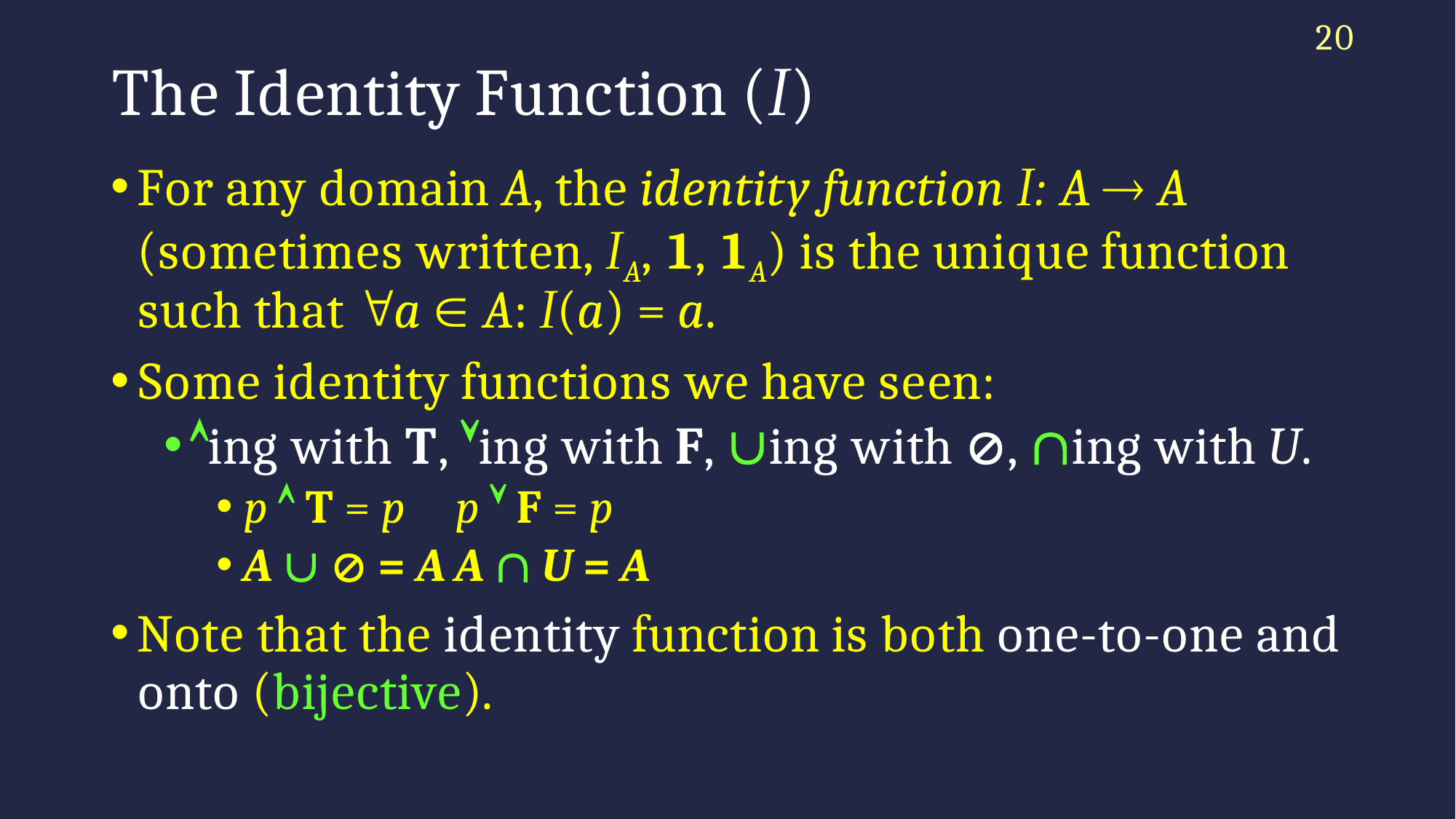

20
# The Identity Function (I)
For any domain A, the identity function I: A → A (sometimes written, IA, 1, 1A) is the unique function such that ∀a ∈ A: I(a) = a.
Some identity functions we have seen:
∧ing with T, ∨ing with F, ∪ing with ∅, ∩ing with U.
p ∧ T = p				p ∨ F = p
A ∪ ∅ = A			A ∩ U = A
Note that the identity function is both one-to-one and onto (bijective).